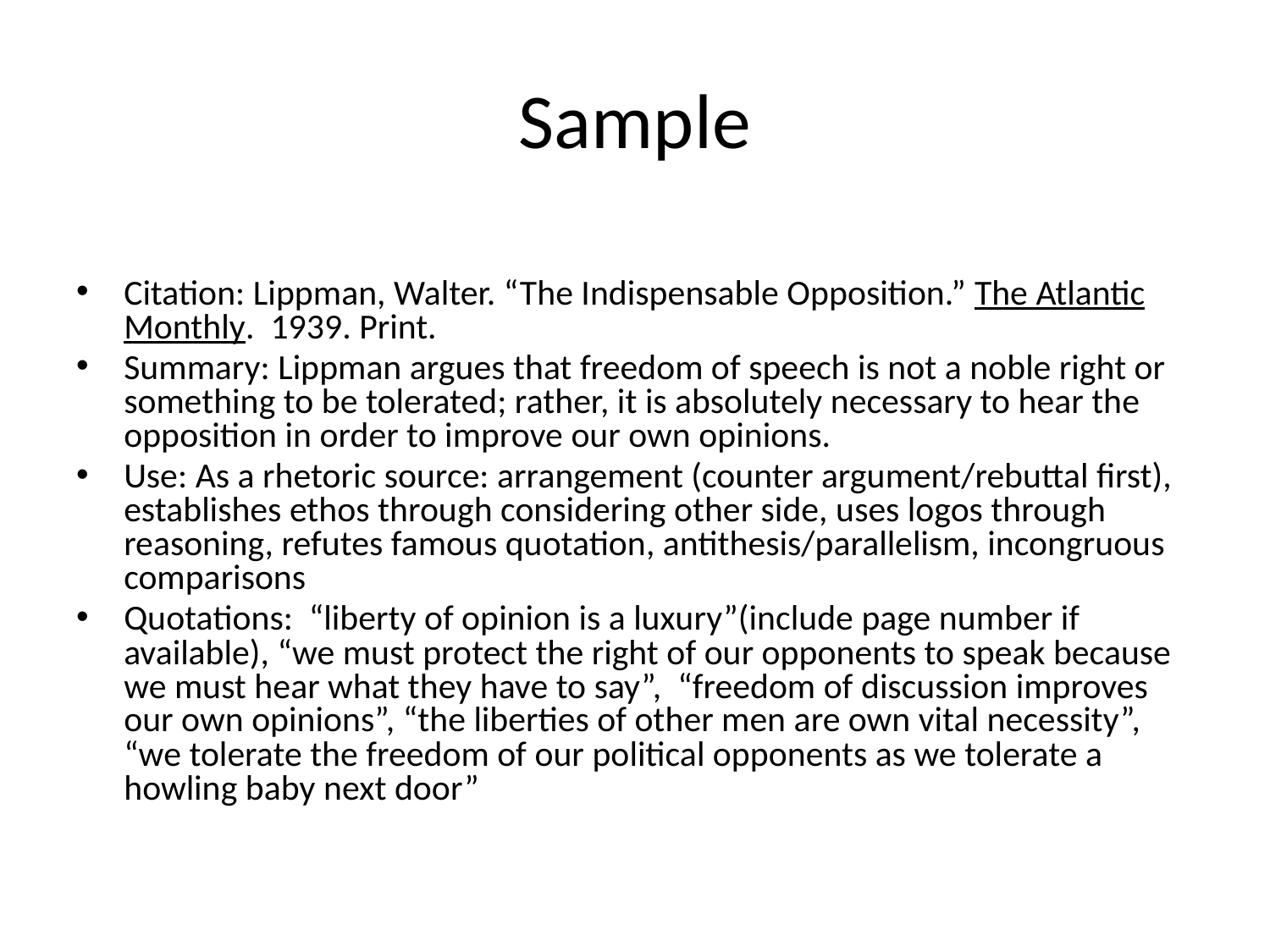

# Sample

Citation: Lippman, Walter. “The Indispensable Opposition.” The Atlantic Monthly.  1939. Print.
Summary: Lippman argues that freedom of speech is not a noble right or something to be tolerated; rather, it is absolutely necessary to hear the opposition in order to improve our own opinions.
Use: As a rhetoric source: arrangement (counter argument/rebuttal first), establishes ethos through considering other side, uses logos through reasoning, refutes famous quotation, antithesis/parallelism, incongruous comparisons
Quotations:  “liberty of opinion is a luxury”(include page number if available), “we must protect the right of our opponents to speak because we must hear what they have to say”,  “freedom of discussion improves our own opinions”, “the liberties of other men are own vital necessity”, “we tolerate the freedom of our political opponents as we tolerate a howling baby next door”